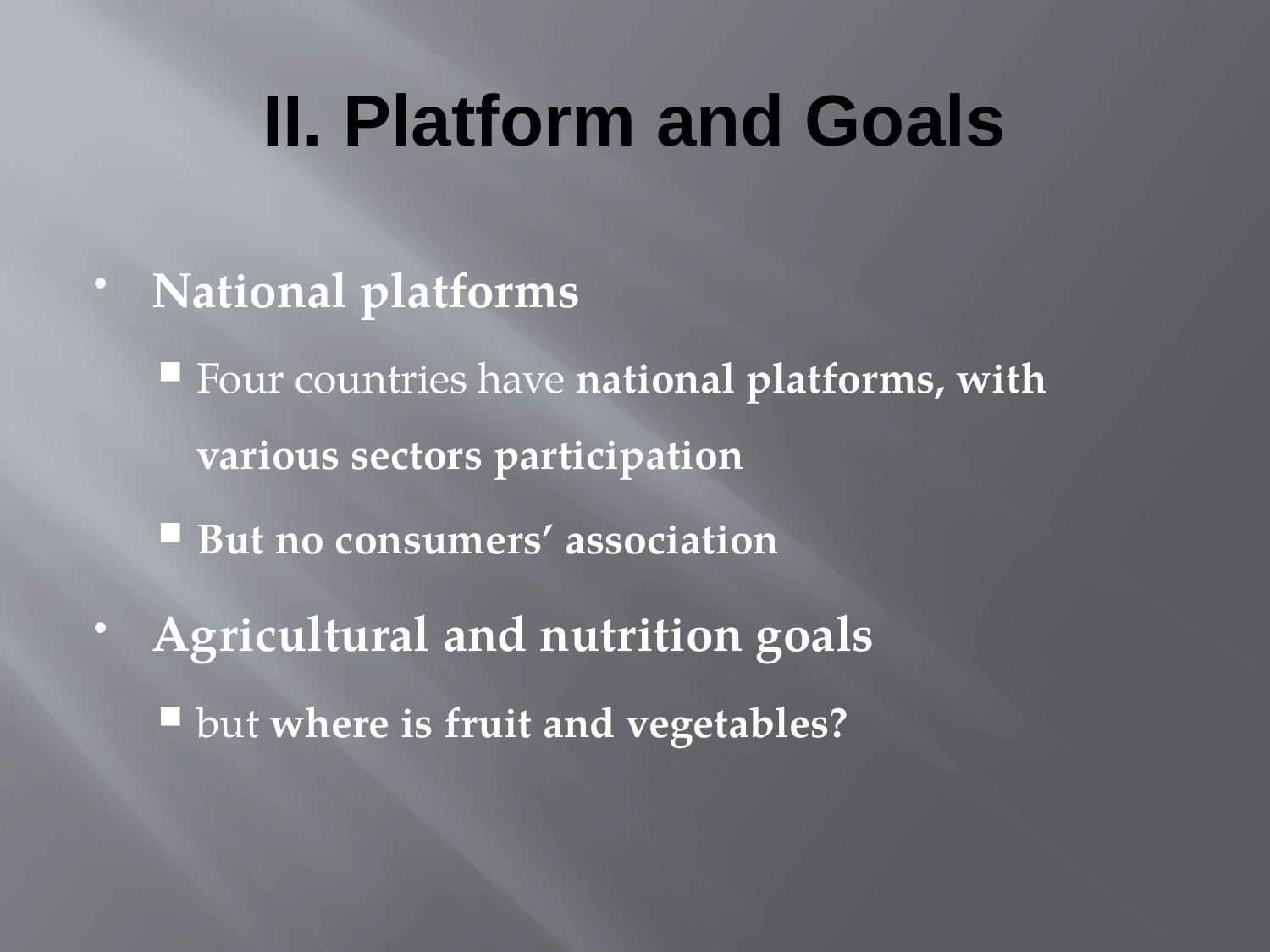

# II. Platform and Goals
National platforms
Four countries have national platforms, with various sectors participation
But no consumers’ association
Agricultural and nutrition goals
but where is fruit and vegetables?